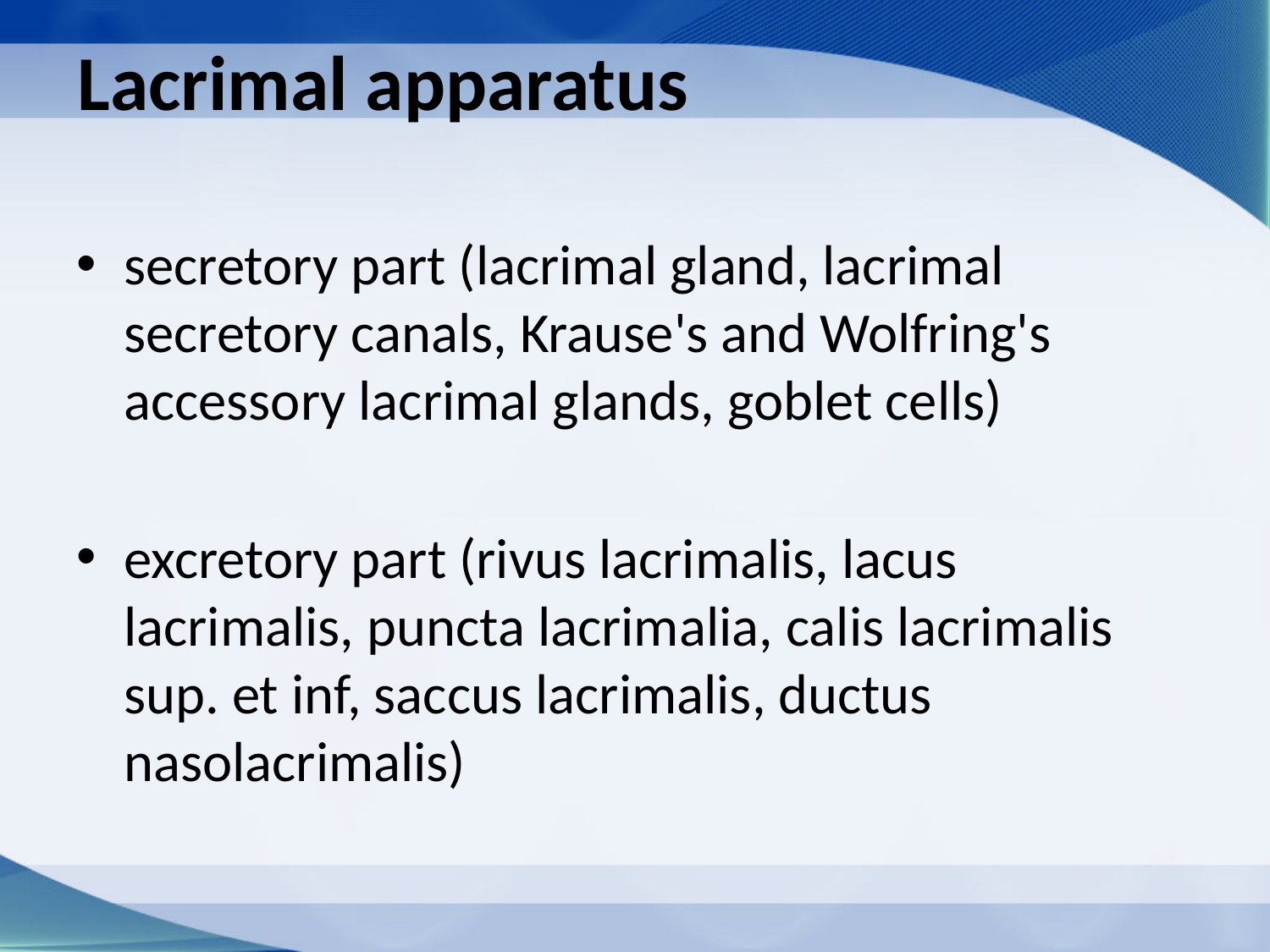

# Lacrimal apparatus
secretory part (lacrimal gland, lacrimal secretory canals, Krause's and Wolfring's accessory lacrimal glands, goblet cells)

excretory part (rivus lacrimalis, lacus lacrimalis, puncta lacrimalia, calis lacrimalis sup. et inf, saccus lacrimalis, ductus nasolacrimalis)